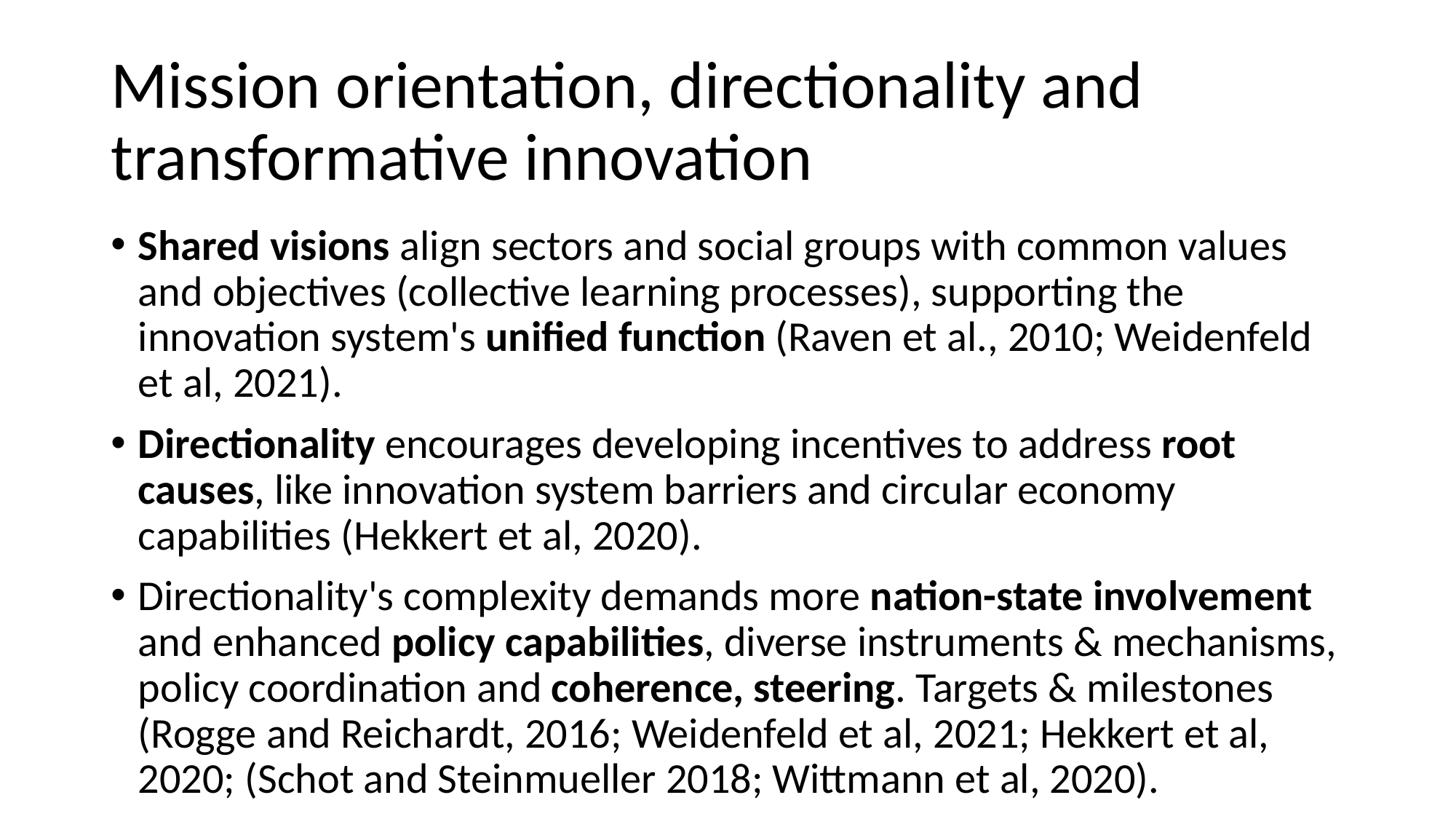

# Mission orientation, directionality and transformative innovation
Shared visions align sectors and social groups with common values and objectives (collective learning processes), supporting the innovation system's unified function (Raven et al., 2010; Weidenfeld et al, 2021).
Directionality encourages developing incentives to address root causes, like innovation system barriers and circular economy capabilities (Hekkert et al, 2020).
Directionality's complexity demands more nation-state involvement and enhanced policy capabilities, diverse instruments & mechanisms, policy coordination and coherence, steering. Targets & milestones (Rogge and Reichardt, 2016; Weidenfeld et al, 2021; Hekkert et al, 2020; (Schot and Steinmueller 2018; Wittmann et al, 2020).